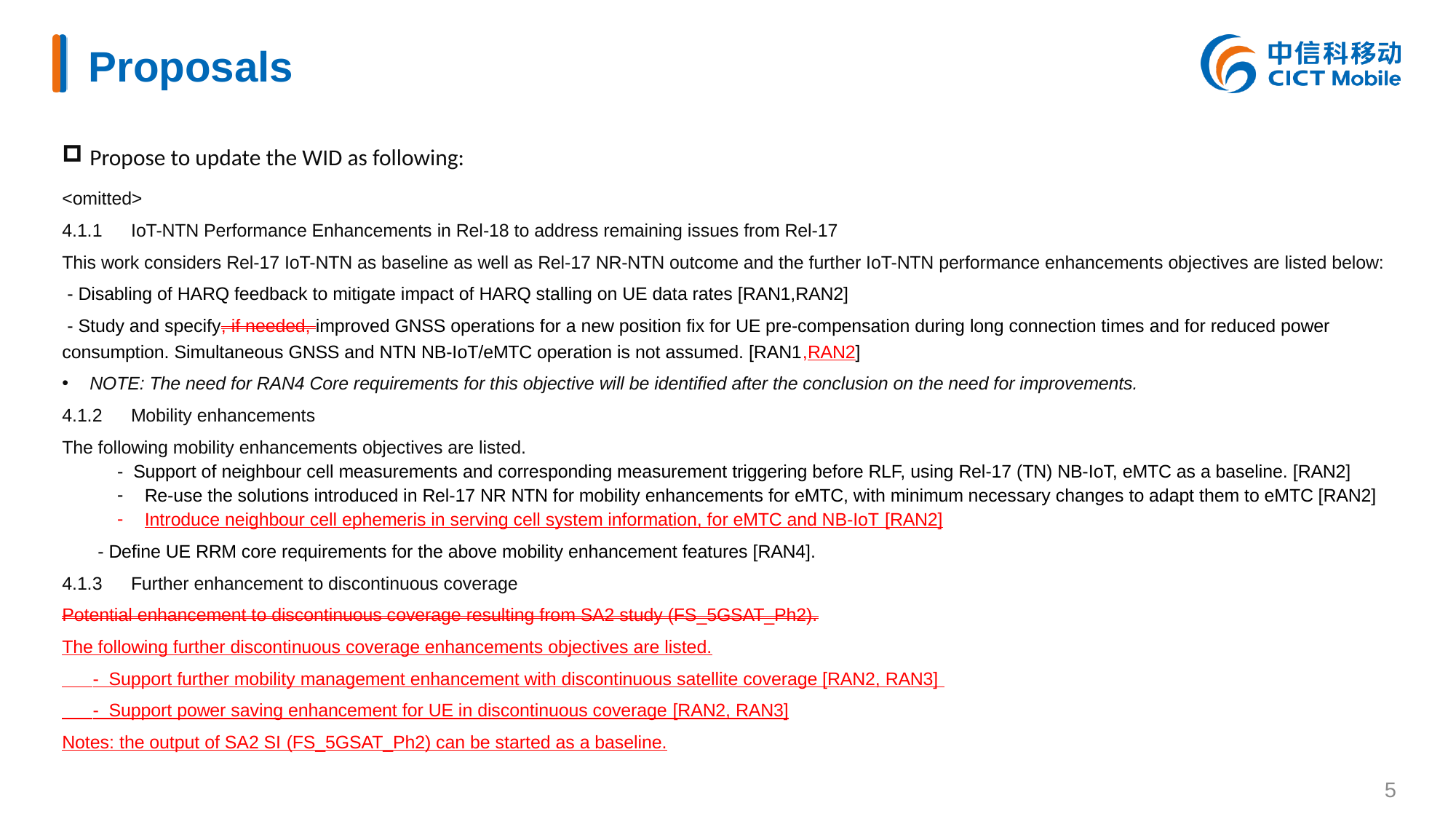

# Proposals
Propose to update the WID as following:
<omitted>
4.1.1	IoT-NTN Performance Enhancements in Rel-18 to address remaining issues from Rel-17
This work considers Rel-17 IoT-NTN as baseline as well as Rel-17 NR-NTN outcome and the further IoT-NTN performance enhancements objectives are listed below:
 - Disabling of HARQ feedback to mitigate impact of HARQ stalling on UE data rates [RAN1,RAN2]
 - Study and specify, if needed, improved GNSS operations for a new position fix for UE pre-compensation during long connection times and for reduced power consumption. Simultaneous GNSS and NTN NB-IoT/eMTC operation is not assumed. [RAN1,RAN2]
NOTE: The need for RAN4 Core requirements for this objective will be identified after the conclusion on the need for improvements.
4.1.2	Mobility enhancements
The following mobility enhancements objectives are listed.
-  Support of neighbour cell measurements and corresponding measurement triggering before RLF, using Rel‑17 (TN) NB-IoT, eMTC as a baseline. [RAN2]
Re-use the solutions introduced in Rel-17 NR NTN for mobility enhancements for eMTC, with minimum necessary changes to adapt them to eMTC [RAN2]
Introduce neighbour cell ephemeris in serving cell system information, for eMTC and NB-IoT [RAN2]
       - Define UE RRM core requirements for the above mobility enhancement features [RAN4].
4.1.3	Further enhancement to discontinuous coverage
Potential enhancement to discontinuous coverage resulting from SA2 study (FS_5GSAT_Ph2).
The following further discontinuous coverage enhancements objectives are listed.
      -  Support further mobility management enhancement with discontinuous satellite coverage [RAN2, RAN3]
      -  Support power saving enhancement for UE in discontinuous coverage [RAN2, RAN3]
Notes: the output of SA2 SI (FS_5GSAT_Ph2) can be started as a baseline.
5